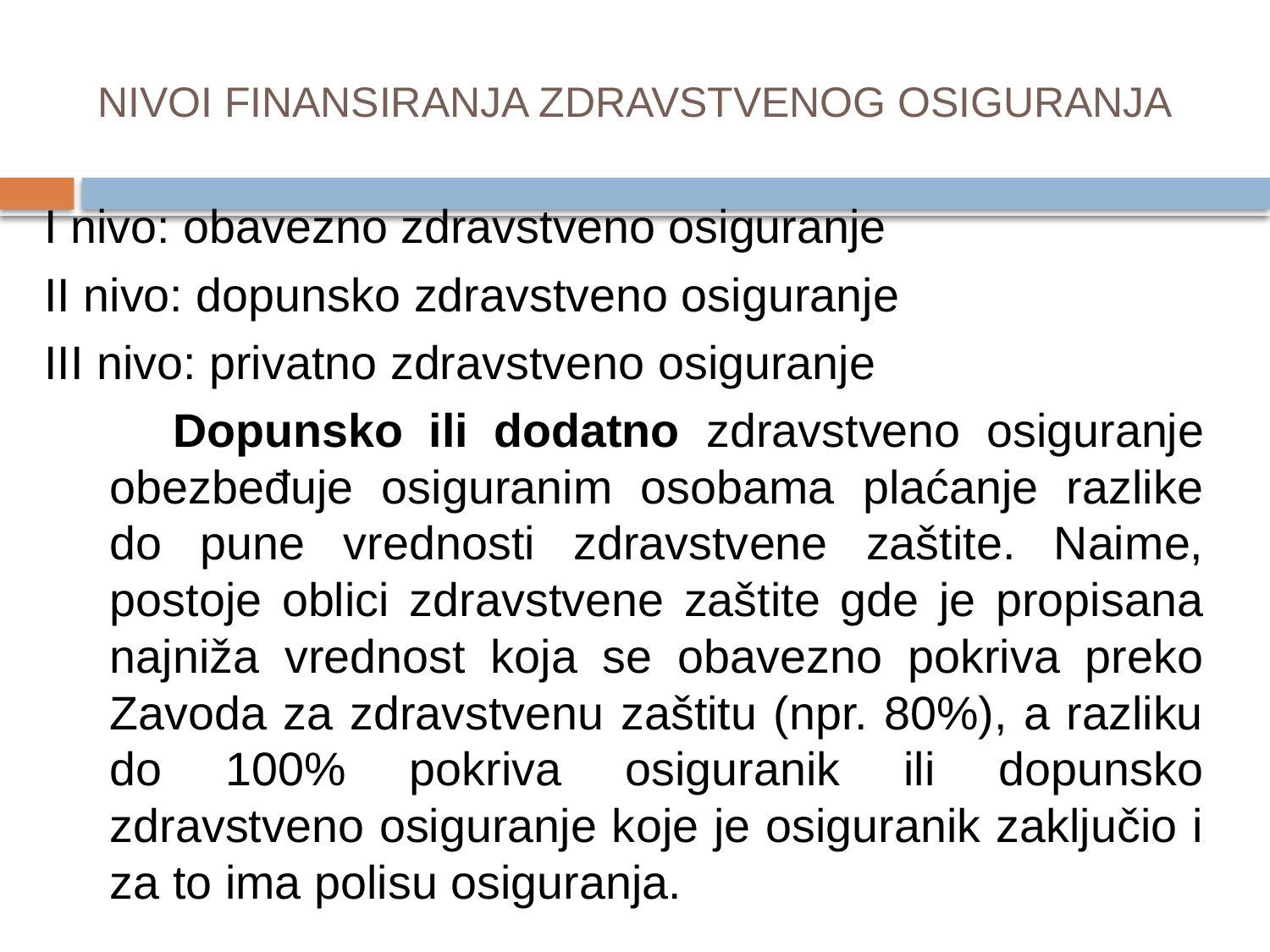

# NIVOI FINANSIRANJA ZDRAVSTVENOG OSIGURANJA
I nivo: obavezno zdravstveno osiguranje
II nivo: dopunsko zdravstveno osiguranje
III nivo: privatno zdravstveno osiguranje
     Dopunsko ili dodatno zdravstveno osiguranje obezbeđuje osiguranim osobama plaćanje razlike do pune vrednosti zdravstvene zaštite. Naime, postoje oblici zdravstvene zaštite gde je propisana najniža vrednost koja se obavezno pokriva preko Zavoda za zdravstvenu zaštitu (npr. 80%), a razliku do 100% pokriva osiguranik ili dopunsko zdravstveno osiguranje koje je osiguranik zaključio i za to ima polisu osiguranja.